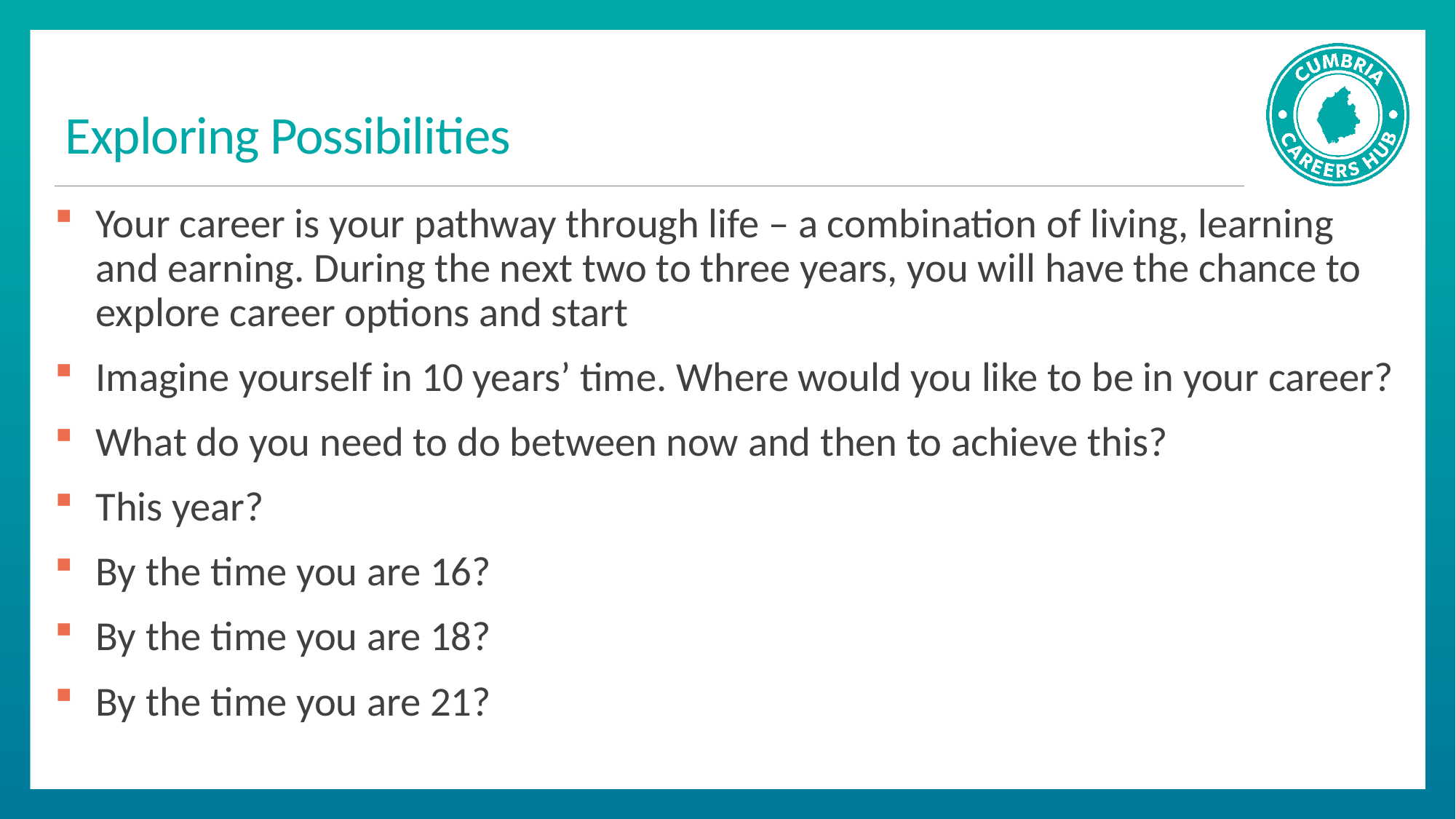

# Exploring Possibilities
Your career is your pathway through life – a combination of living, learning and earning. During the next two to three years, you will have the chance to explore career options and start
Imagine yourself in 10 years’ time. Where would you like to be in your career?
What do you need to do between now and then to achieve this?
This year?
By the time you are 16?
By the time you are 18?
By the time you are 21?